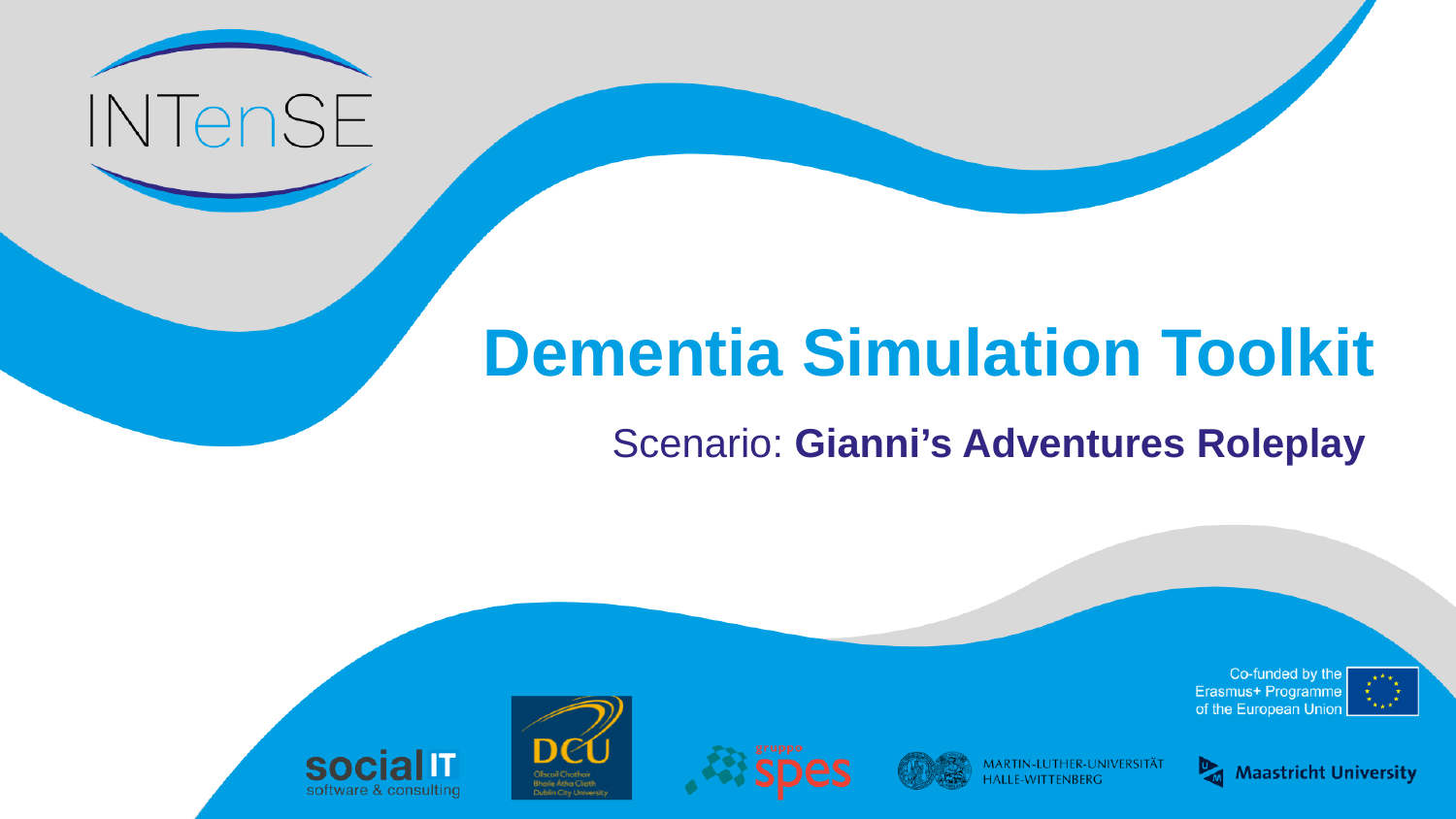

# Dementia Simulation Toolkit
Scenario: Gianni’s Adventures Roleplay